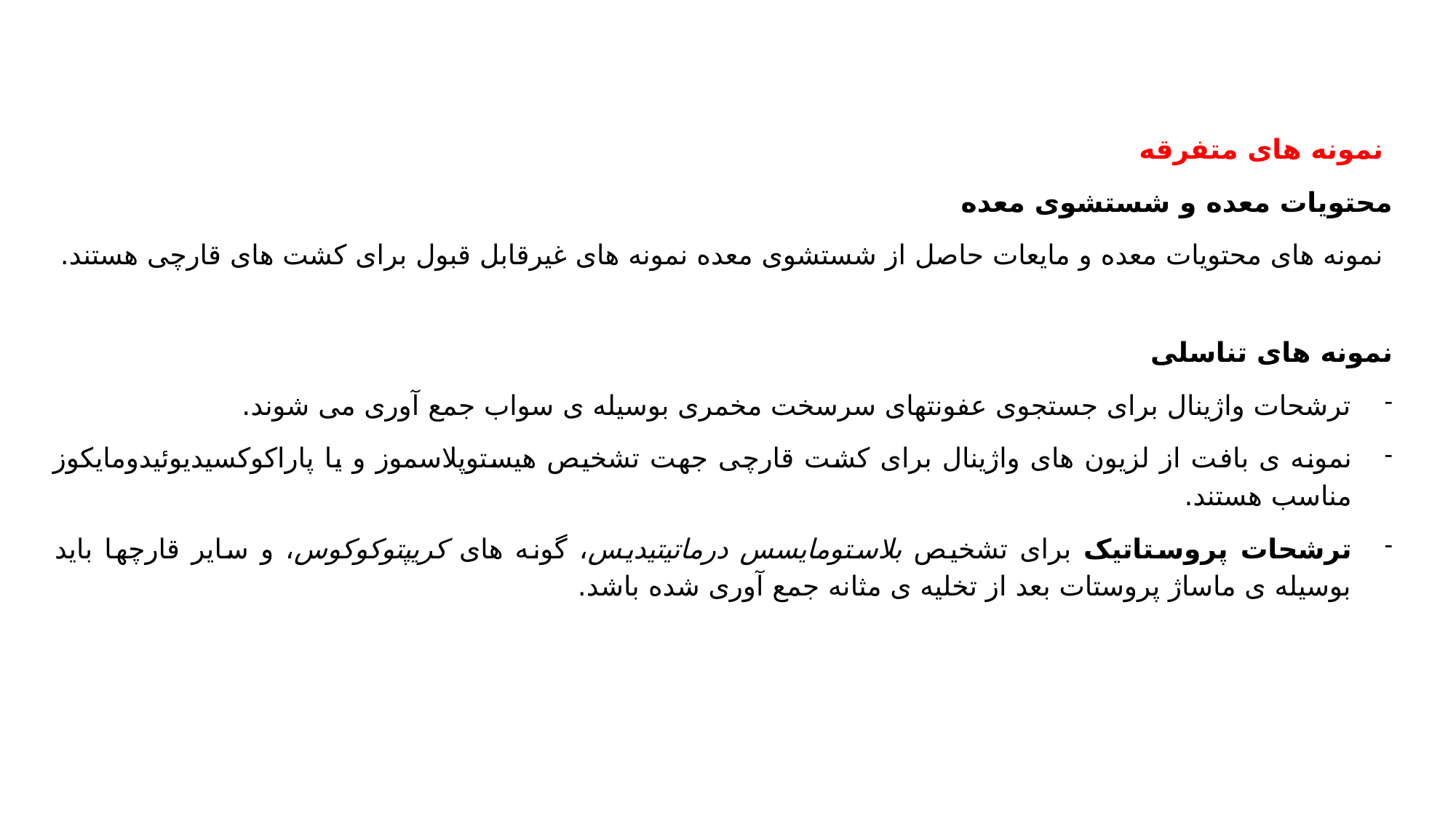

نمونه های متفرقه
محتویات معده و شستشوی معده
 نمونه های محتویات معده و مایعات حاصل از شستشوی معده نمونه های غیرقابل قبول برای کشت های قارچی هستند.

نمونه های تناسلی
ترشحات واژینال برای جستجوی عفونتهای سرسخت مخمری بوسیله ی سواب جمع آوری می شوند.
نمونه ی بافت از لزیون های واژینال برای کشت قارچی جهت تشخیص هیستوپلاسموز و یا پاراکوکسیدیوئیدومایکوز مناسب هستند.
ترشحات پروستاتیک برای تشخیص بلاستومایسس درماتیتیدیس، گونه های کریپتوکوکوس، و سایر قارچها باید بوسیله ی ماساژ پروستات بعد از تخلیه ی مثانه جمع آوری شده باشد.